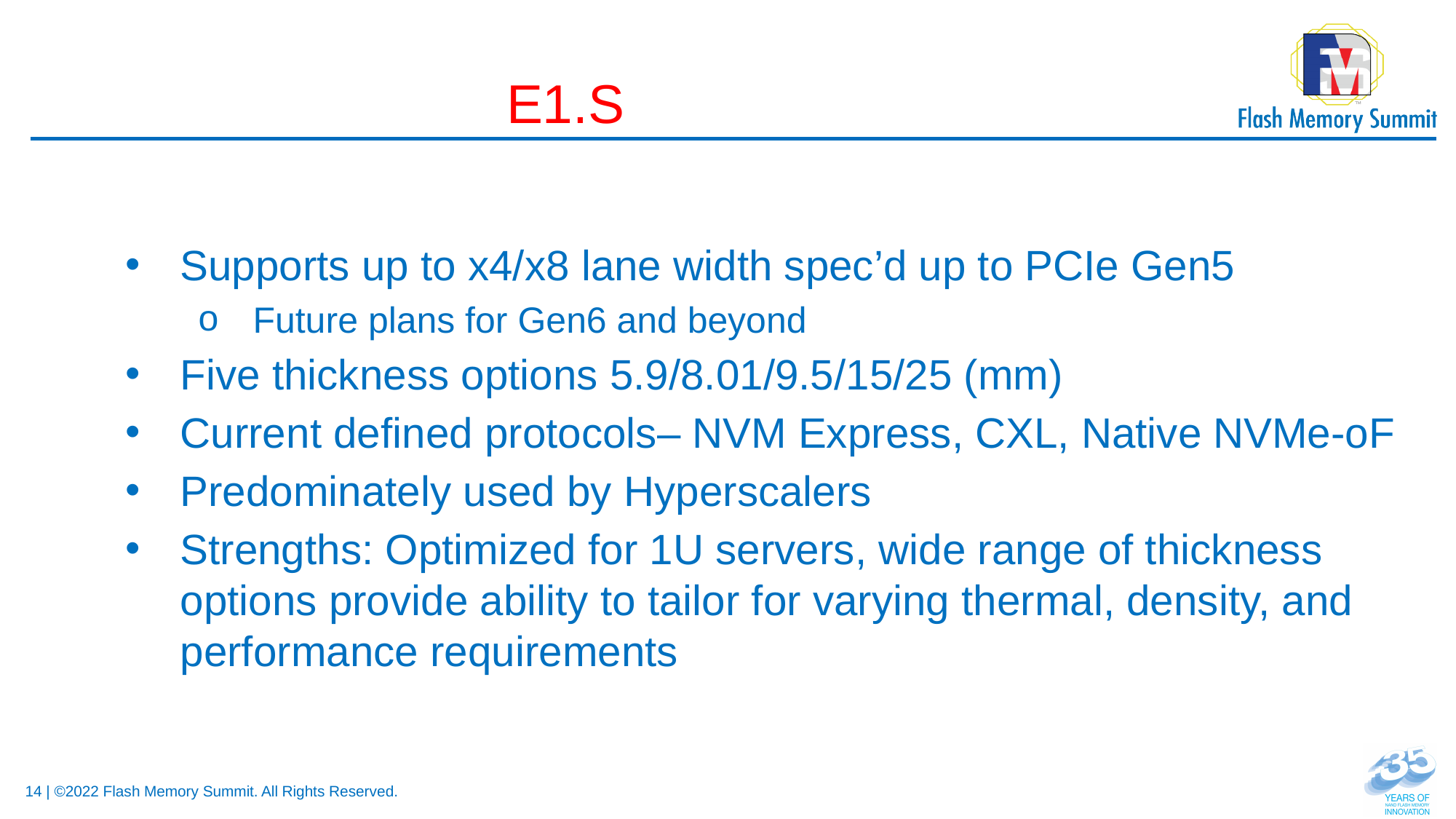

# E1.S
Supports up to x4/x8 lane width spec’d up to PCIe Gen5
Future plans for Gen6 and beyond
Five thickness options 5.9/8.01/9.5/15/25 (mm)
Current defined protocols– NVM Express, CXL, Native NVMe-oF
Predominately used by Hyperscalers
Strengths: Optimized for 1U servers, wide range of thickness options provide ability to tailor for varying thermal, density, and performance requirements